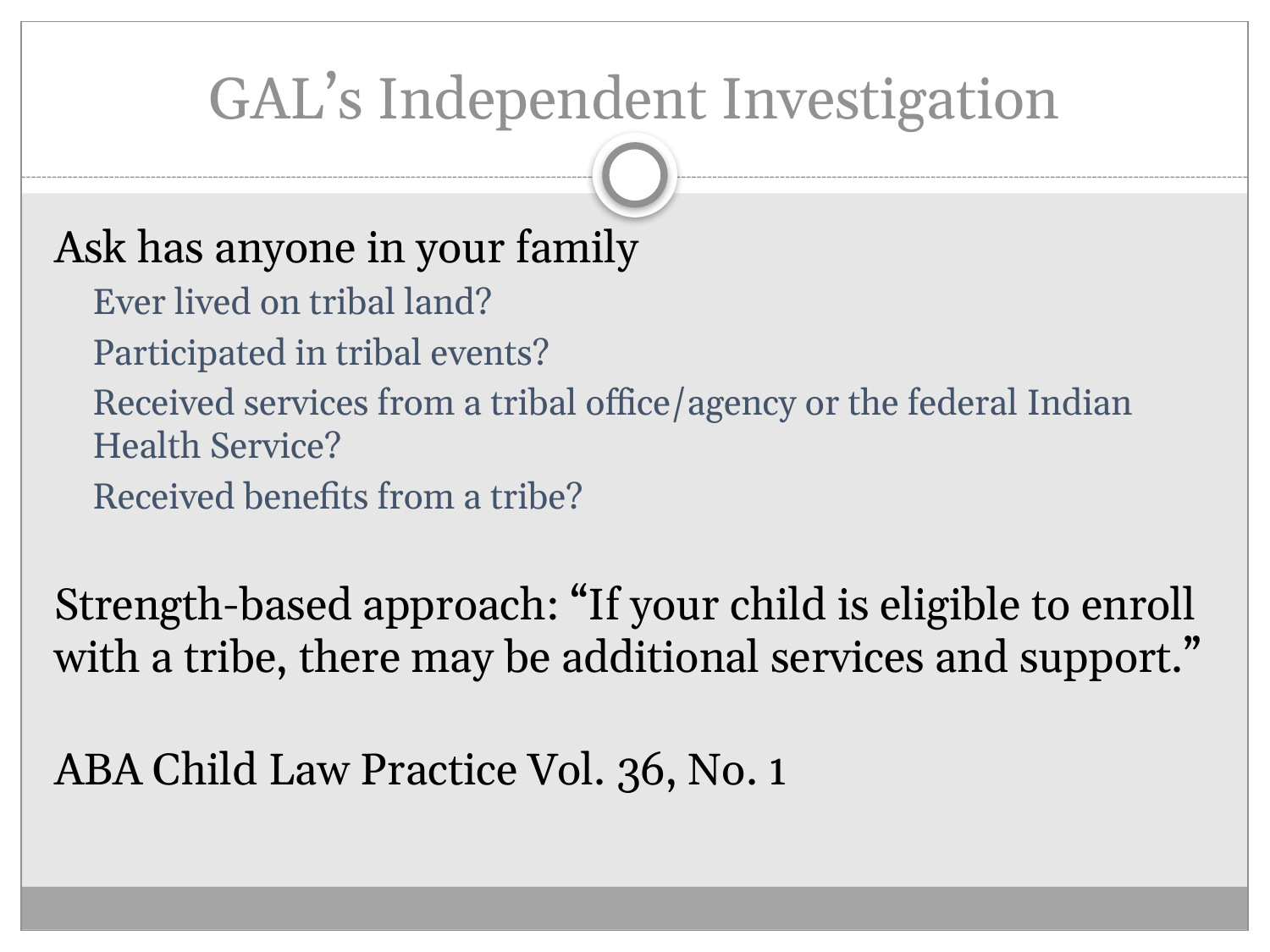

# GAL’s Independent Investigation
Ask has anyone in your family
Ever lived on tribal land?
Participated in tribal events?
Received services from a tribal office/agency or the federal Indian Health Service?
Received benefits from a tribe?

Strength-based approach: “If your child is eligible to enroll with a tribe, there may be additional services and support.”

ABA Child Law Practice Vol. 36, No. 1